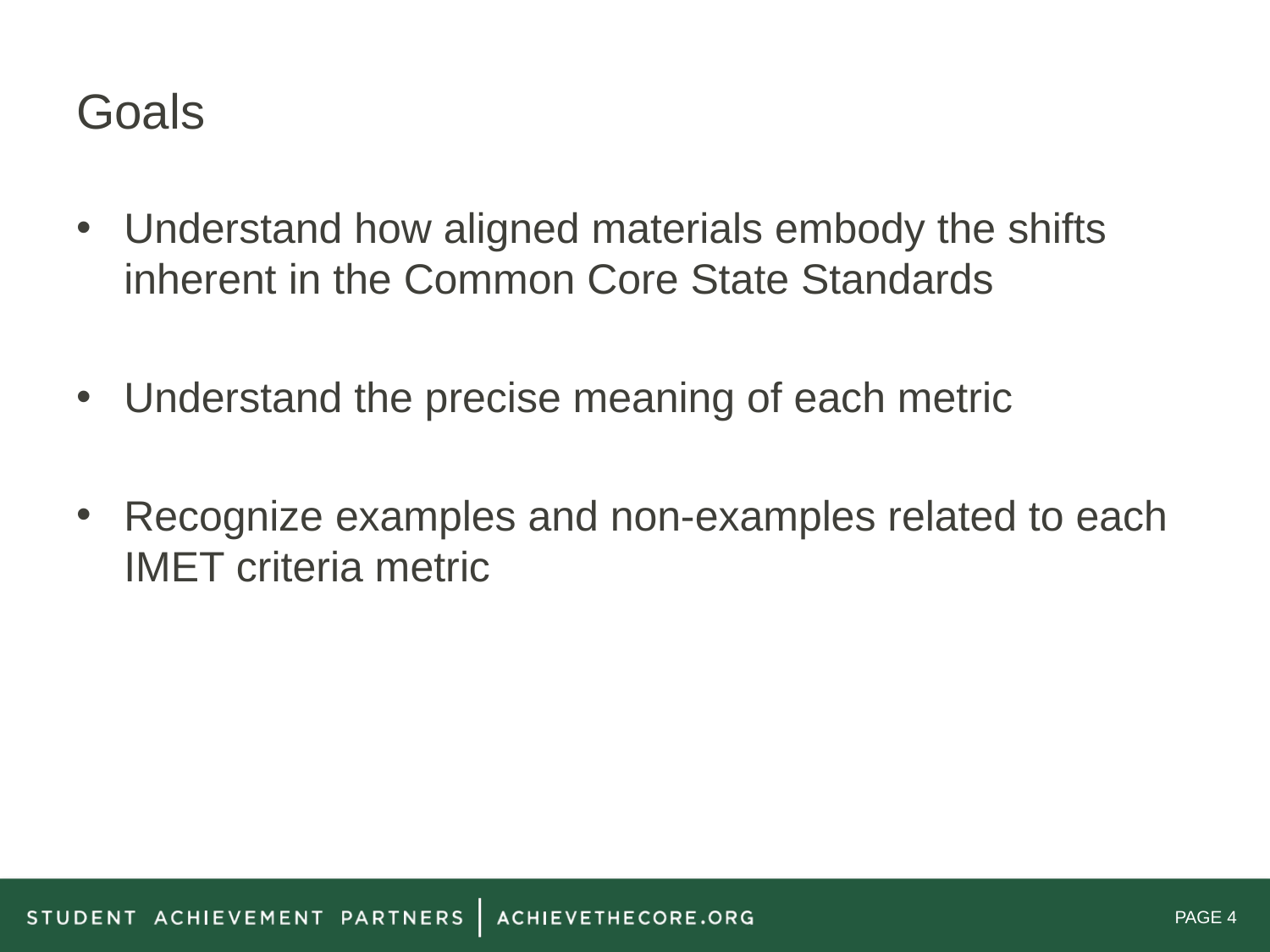

Goals
Understand how aligned materials embody the shifts inherent in the Common Core State Standards

Understand the precise meaning of each metric

Recognize examples and non-examples related to each IMET criteria metric